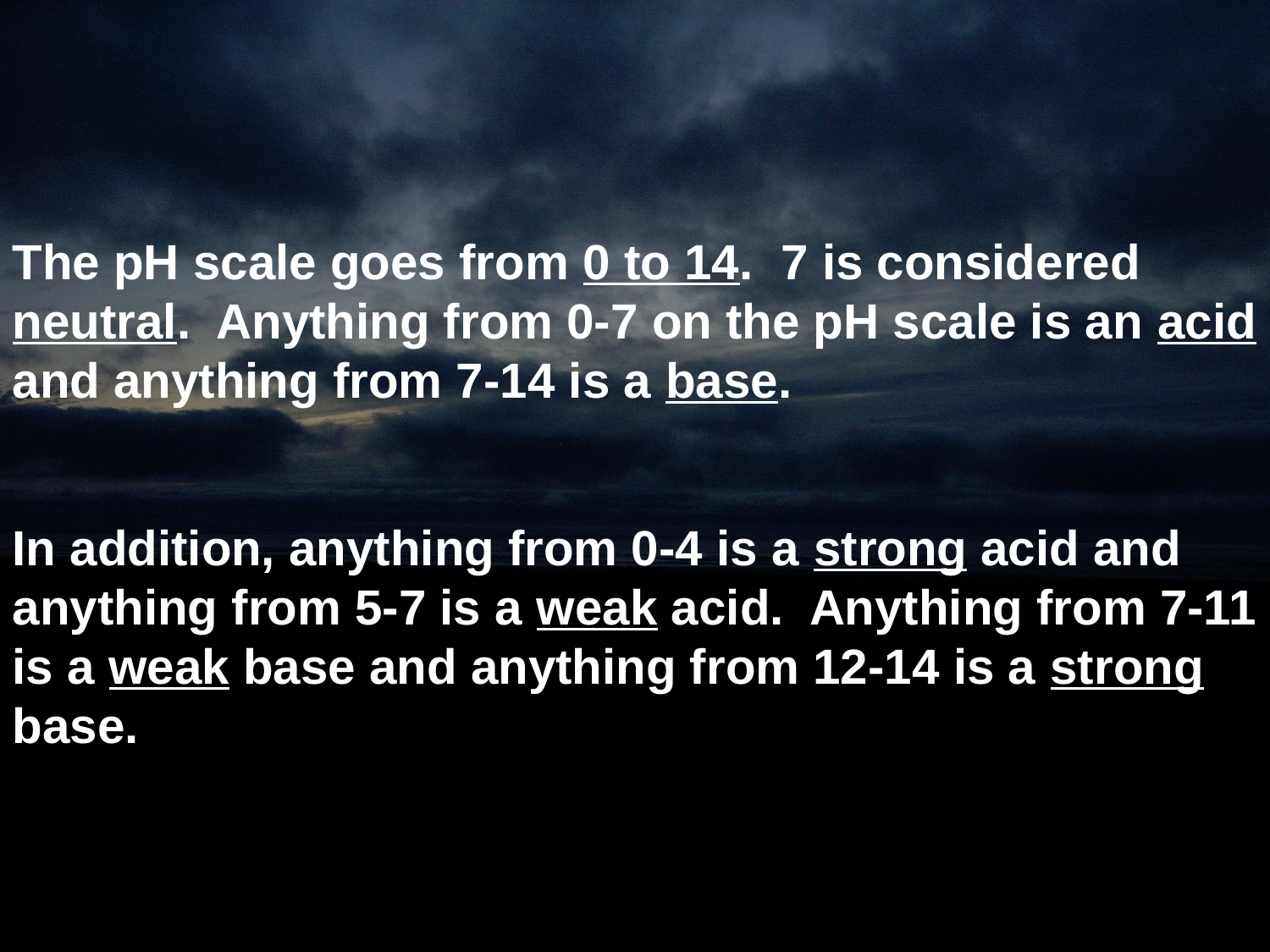

The pH scale goes from 0 to 14.  7 is considered neutral.  Anything from 0-7 on the pH scale is an acid and anything from 7-14 is a base.

In addition, anything from 0-4 is a strong acid and anything from 5-7 is a weak acid.  Anything from 7-11 is a weak base and anything from 12-14 is a strong base.